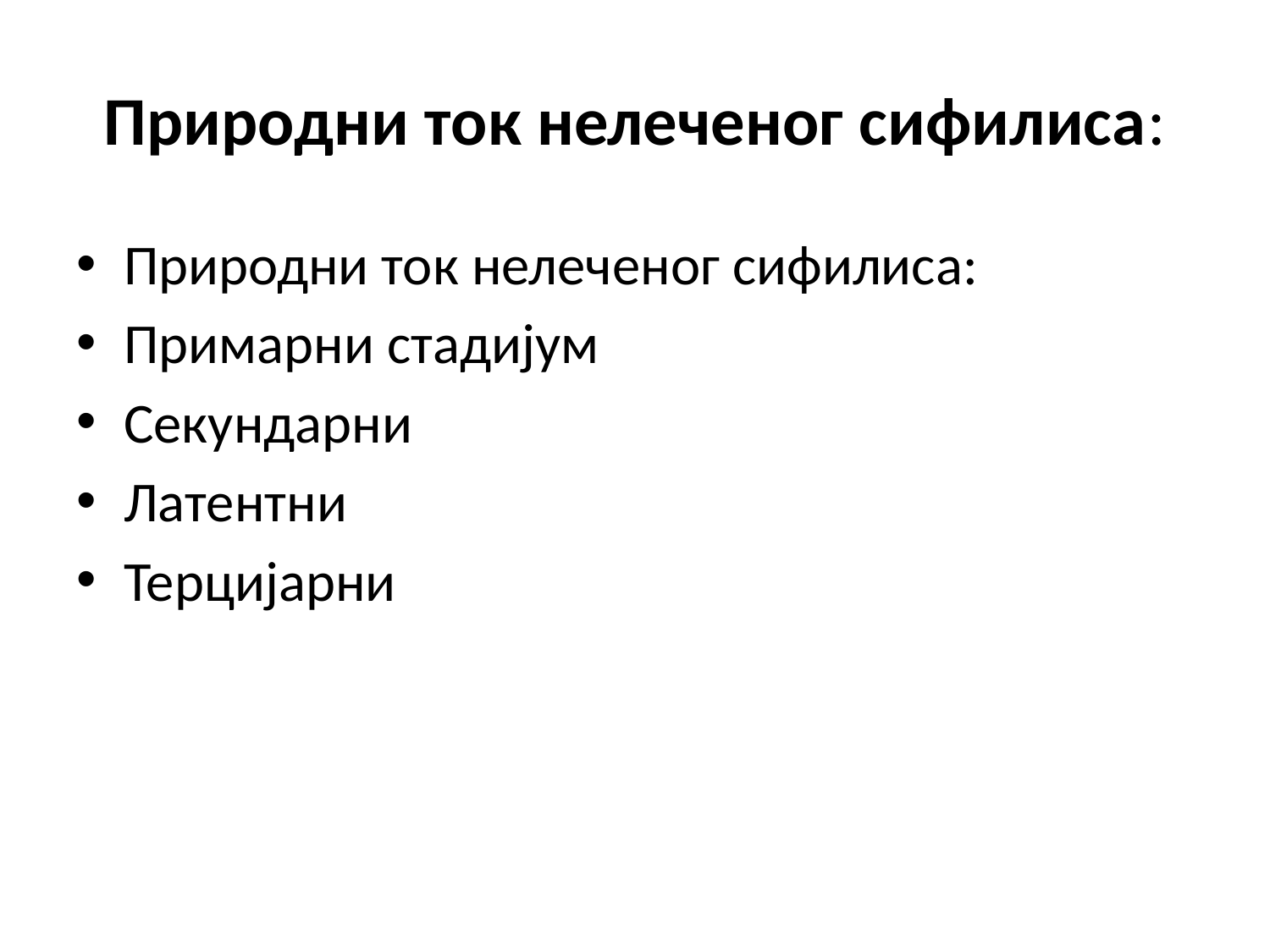

# Природни ток нелеченог сифилиса:
Природни ток нелеченог сифилиса:
Примарни стадијум
Секундарни
Латентни
Терцијарни